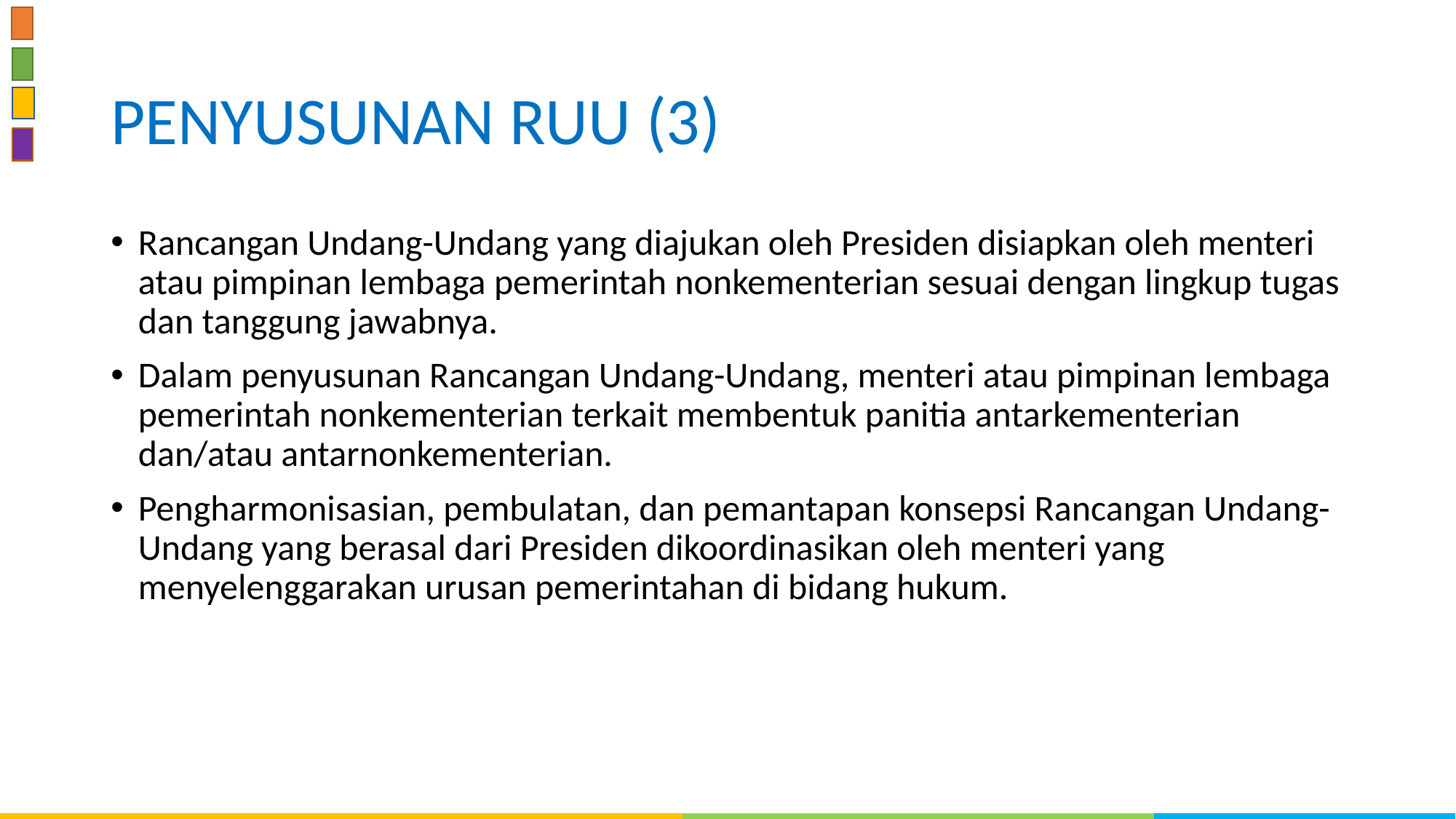

# PENYUSUNAN RUU (3)

Rancangan Undang-Undang yang diajukan oleh Presiden disiapkan oleh menteri atau pimpinan lembaga pemerintah nonkementerian sesuai dengan lingkup tugas dan tanggung jawabnya.
Dalam penyusunan Rancangan Undang-Undang, menteri atau pimpinan lembaga pemerintah nonkementerian terkait membentuk panitia antarkementerian dan/atau antarnonkementerian.
Pengharmonisasian, pembulatan, dan pemantapan konsepsi Rancangan Undang-Undang yang berasal dari Presiden dikoordinasikan oleh menteri yang menyelenggarakan urusan pemerintahan di bidang hukum.